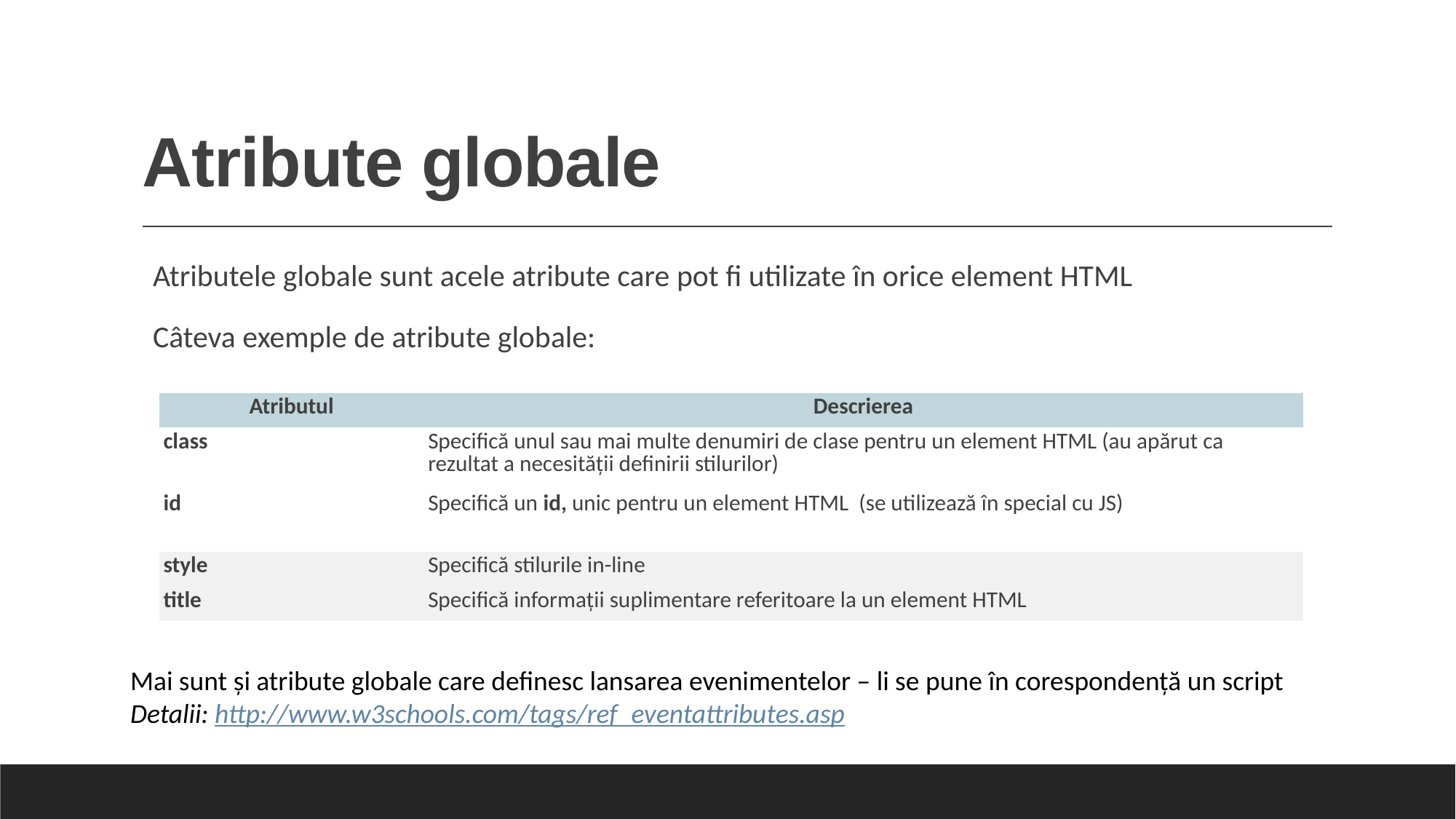

# Atribute globale
Atributele globale sunt acele atribute care pot fi utilizate în orice element HTML
Câteva exemple de atribute globale:

| Atributul | Descrierea |
| --- | --- |
| class | Specifică unul sau mai multe denumiri de clase pentru un element HTML (au apărut ca rezultat a necesităţii definirii stilurilor) |
| id | Specifică un id, unic pentru un element HTML (se utilizează în special cu JS) |
| style | Specifică stilurile in-line |
| title | Specifică informaţii suplimentare referitoare la un element HTML |
Mai sunt şi atribute globale care definesc lansarea evenimentelor – li se pune în corespondenţă un script
Detalii: http://www.w3schools.com/tags/ref_eventattributes.asp